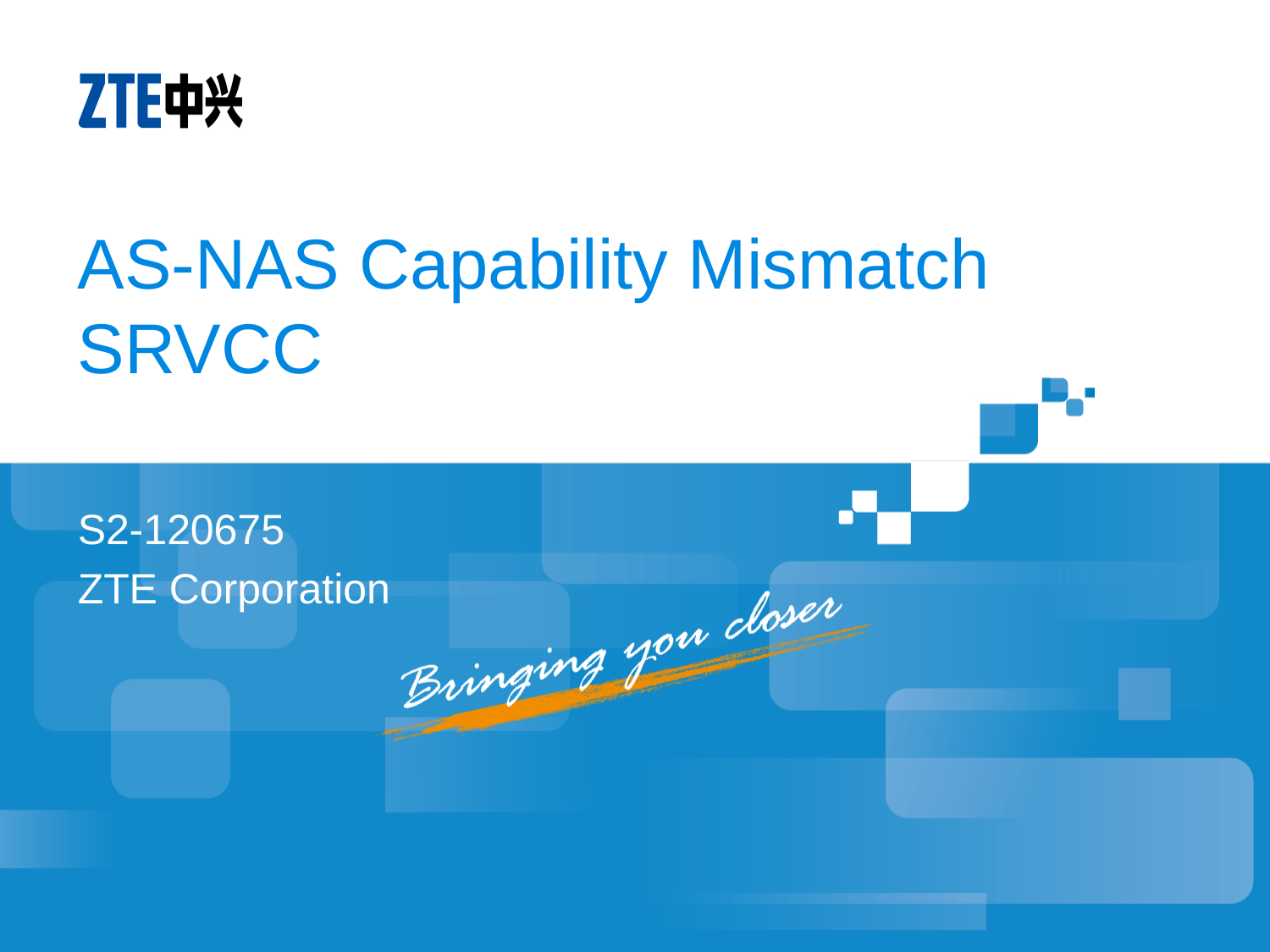

# AS-NAS Capability Mismatch SRVCC
S2-120675
ZTE Corporation